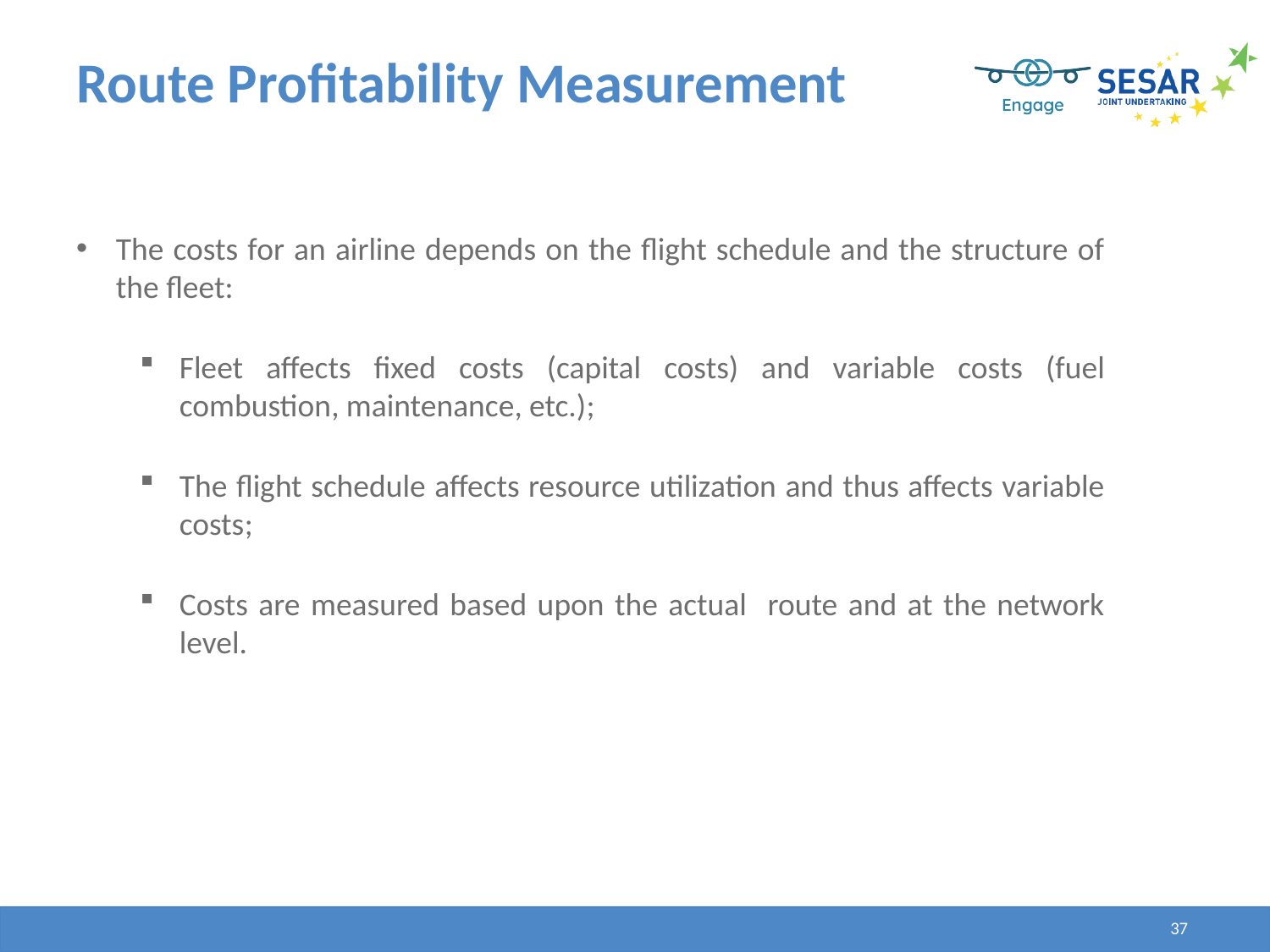

# Route Profitability Measurement
The costs for an airline depends on the flight schedule and the structure of the fleet:
Fleet affects fixed costs (capital costs) and variable costs (fuel combustion, maintenance, etc.);
The flight schedule affects resource utilization and thus affects variable costs;
Costs are measured based upon the actual  route and at the network level.
37